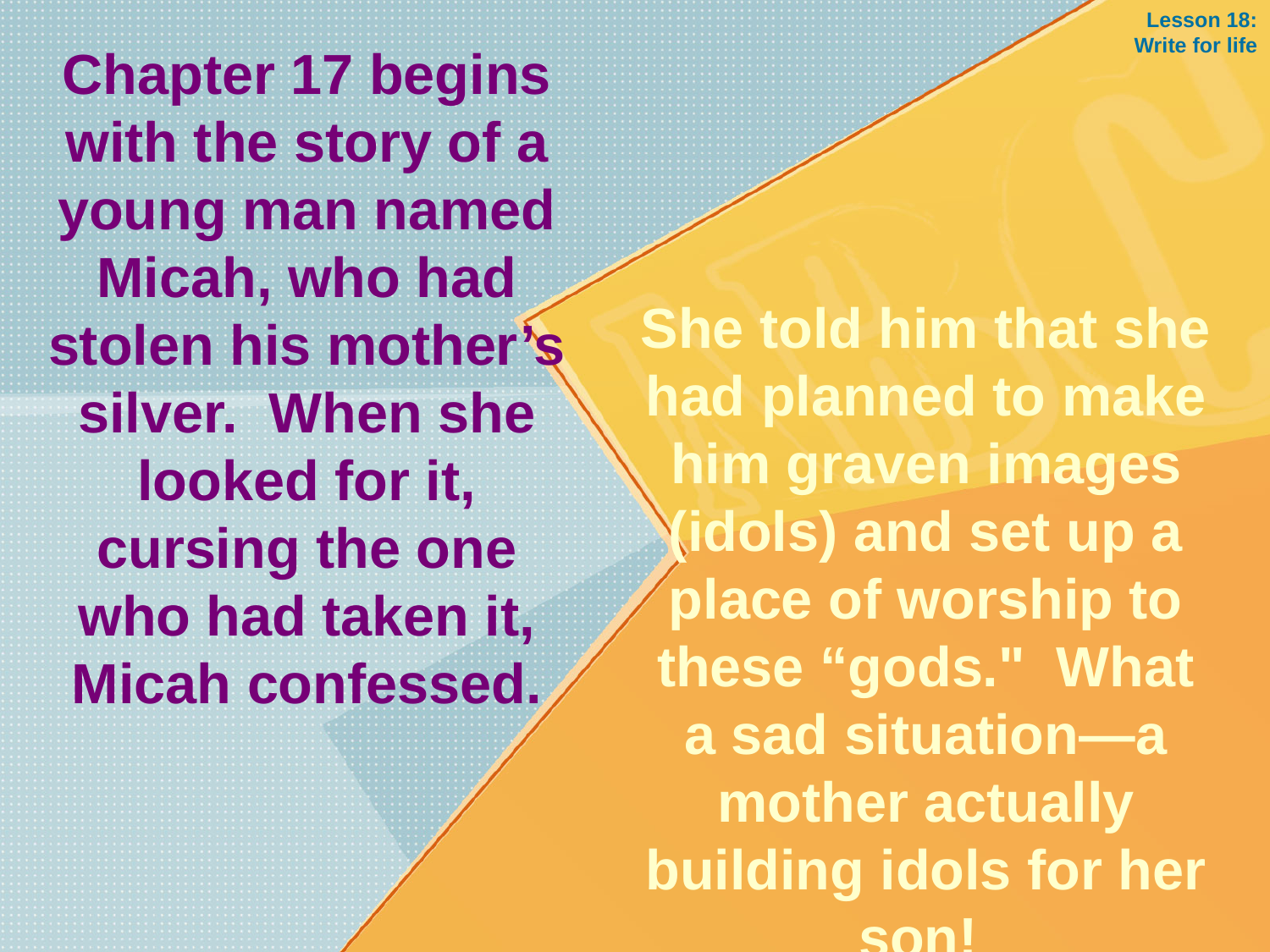

Lesson 18: Write for life
Chapter 17 begins with the story of a young man named Micah, who had stolen his mother’s silver.  When she looked for it, cursing the one who had taken it, Micah confessed.
She told him that she had planned to make him graven images (idols) and set up a place of worship to these “gods."  What a sad situation—a mother actually building idols for her son!